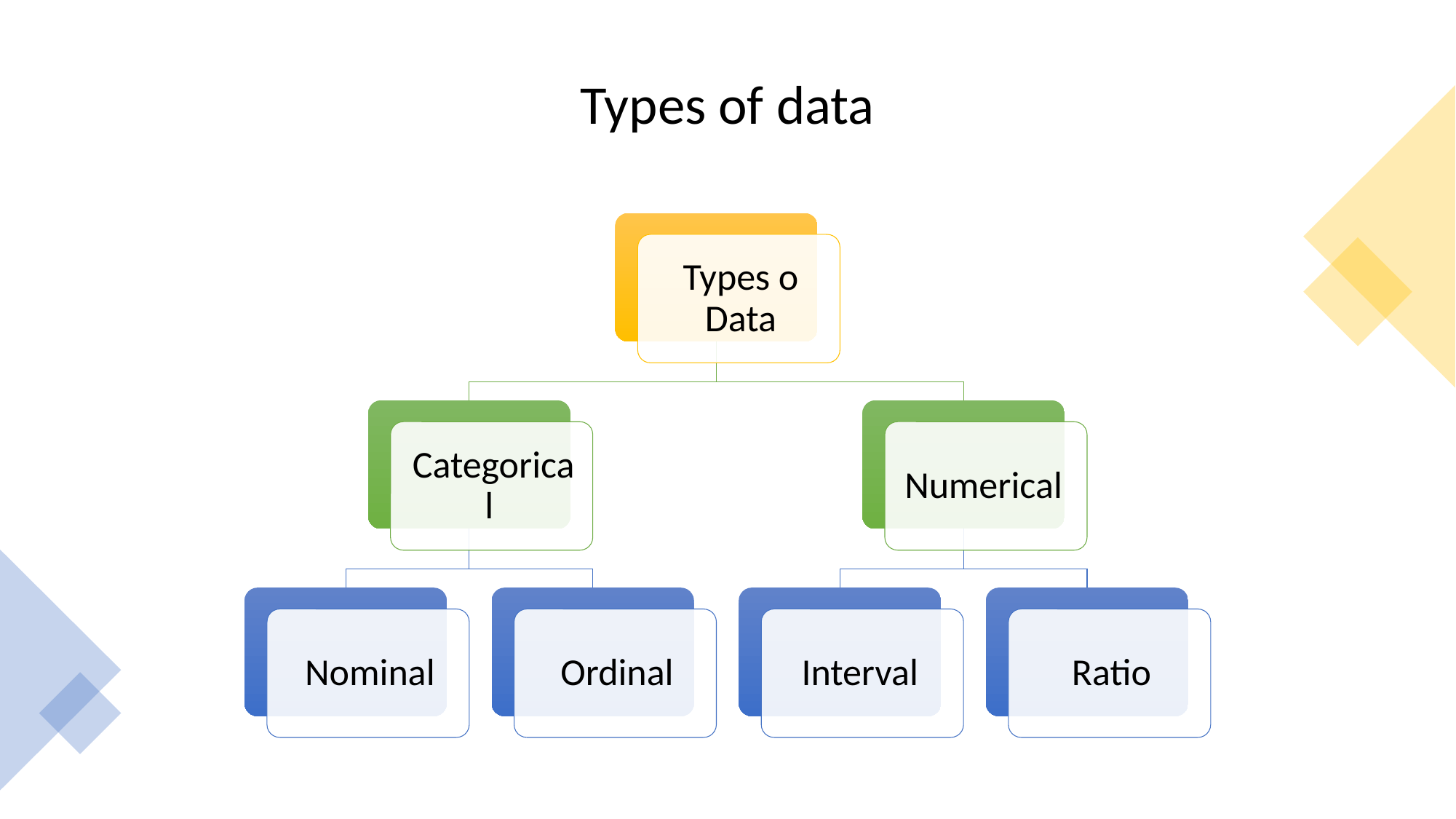

# Types of data

Types o Data
Categorical
Nominal
Ordinal
Numerical
Interval
Ratio